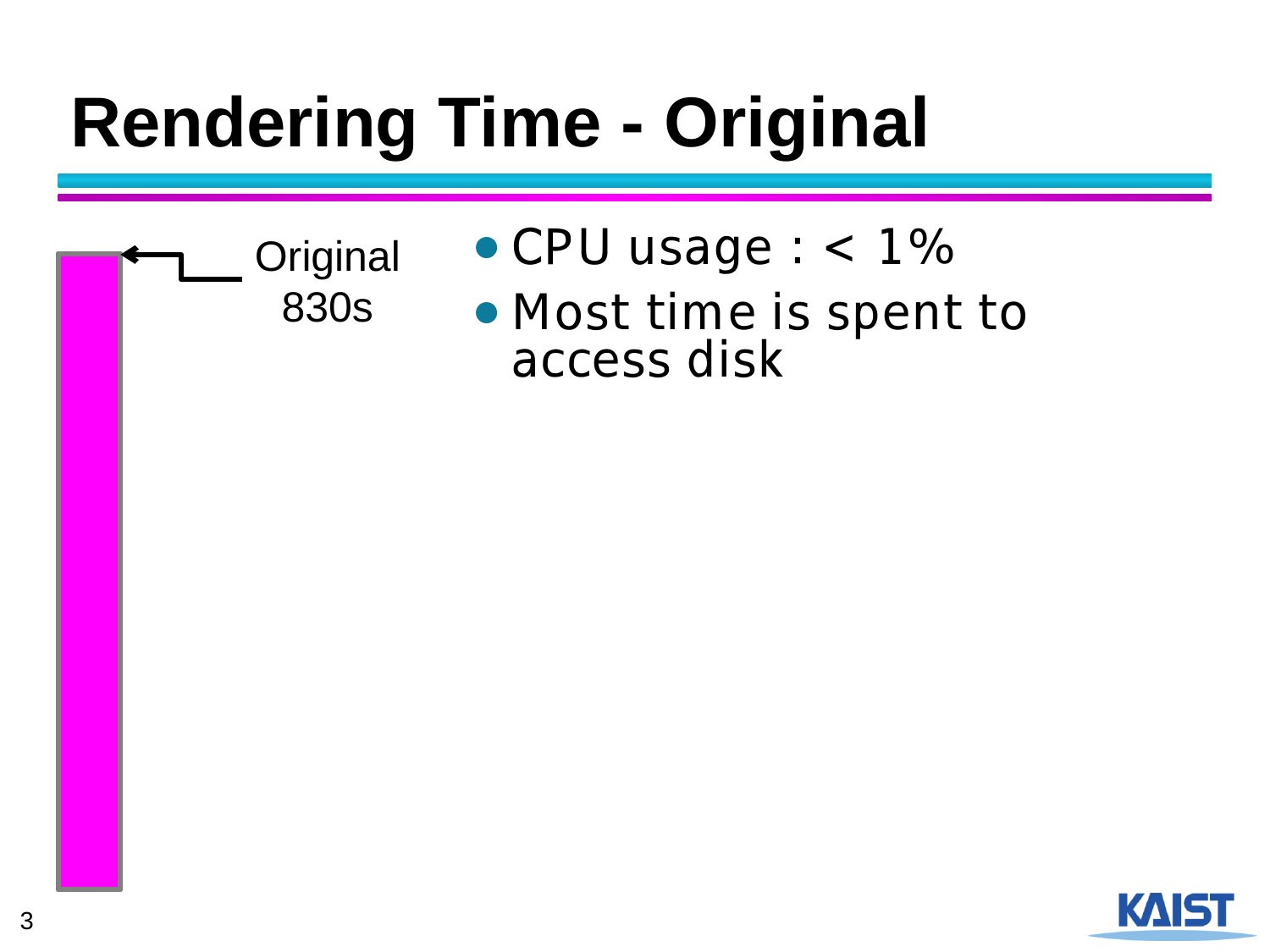

# Rendering Time - Original
CPU usage : < 1%
Most time is spent to access disk

Original
830s